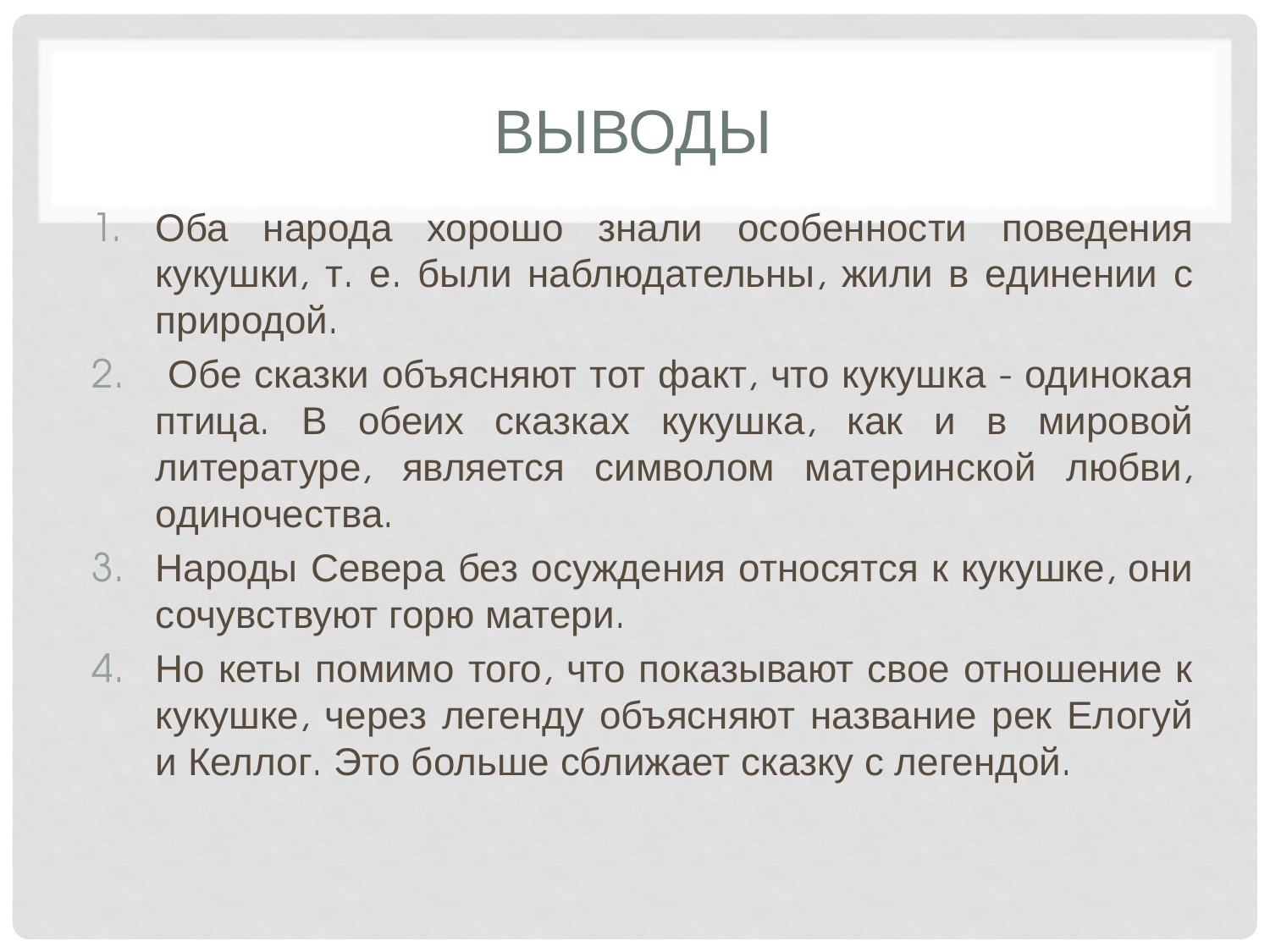

# Выводы
Оба народа хорошо знали особенности поведения кукушки, т. е. были наблюдательны, жили в единении с природой.
 Обе сказки объясняют тот факт, что кукушка - одинокая птица. В обеих сказках кукушка, как и в мировой литературе, является символом материнской любви, одиночества.
Народы Севера без осуждения относятся к кукушке, они сочувствуют горю матери.
Но кеты помимо того, что показывают свое отношение к кукушке, через легенду объясняют название рек Елогуй и Келлог. Это больше сближает сказку с легендой.